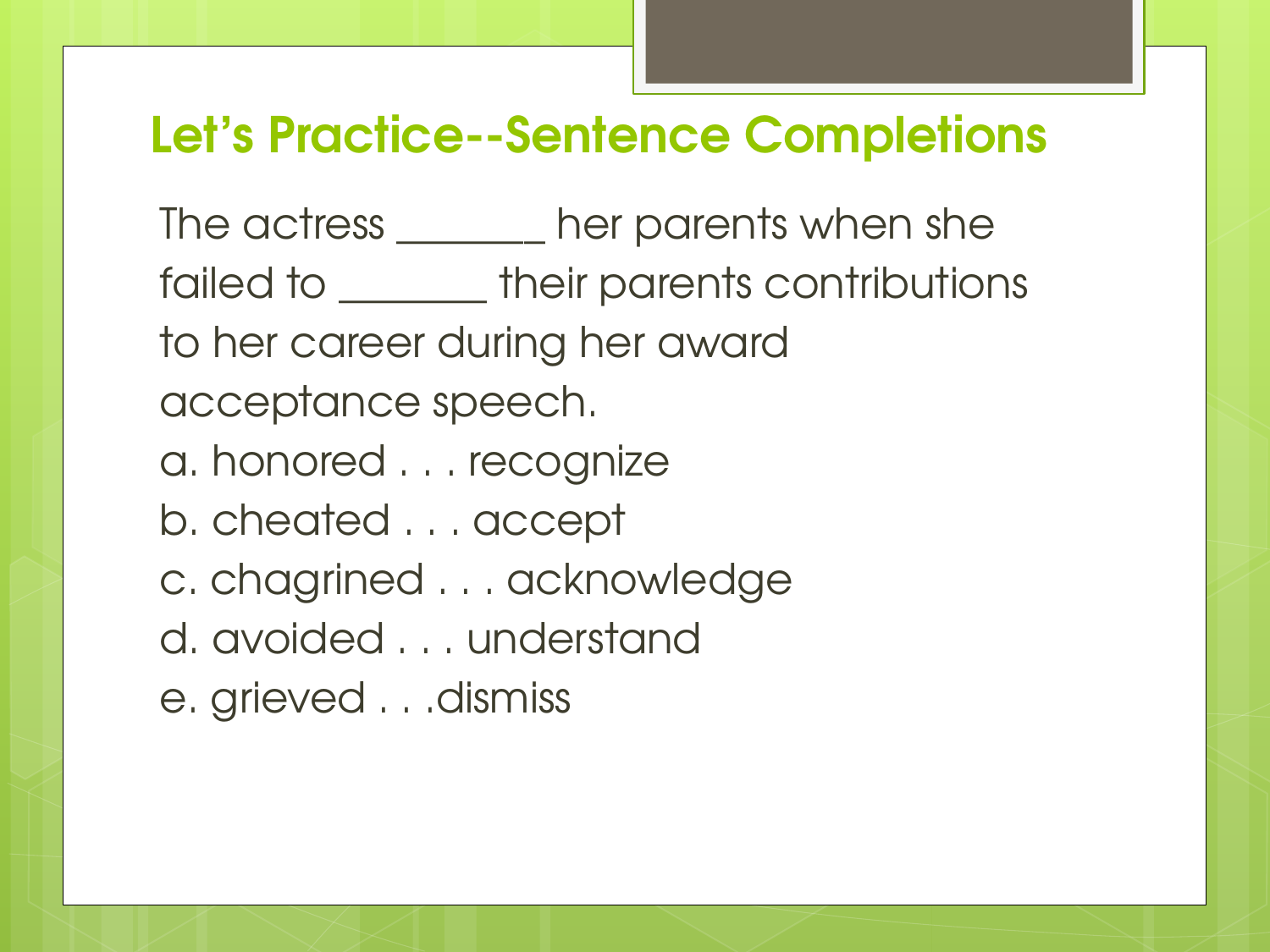

# Let’s Practice--Sentence Completions
The actress _______ her parents when she
failed to _______ their parents contributions
to her career during her award
acceptance speech.
a. honored . . . recognize
b. cheated . . . accept
c. chagrined . . . acknowledge
d. avoided . . . understand
e. grieved . . .dismiss